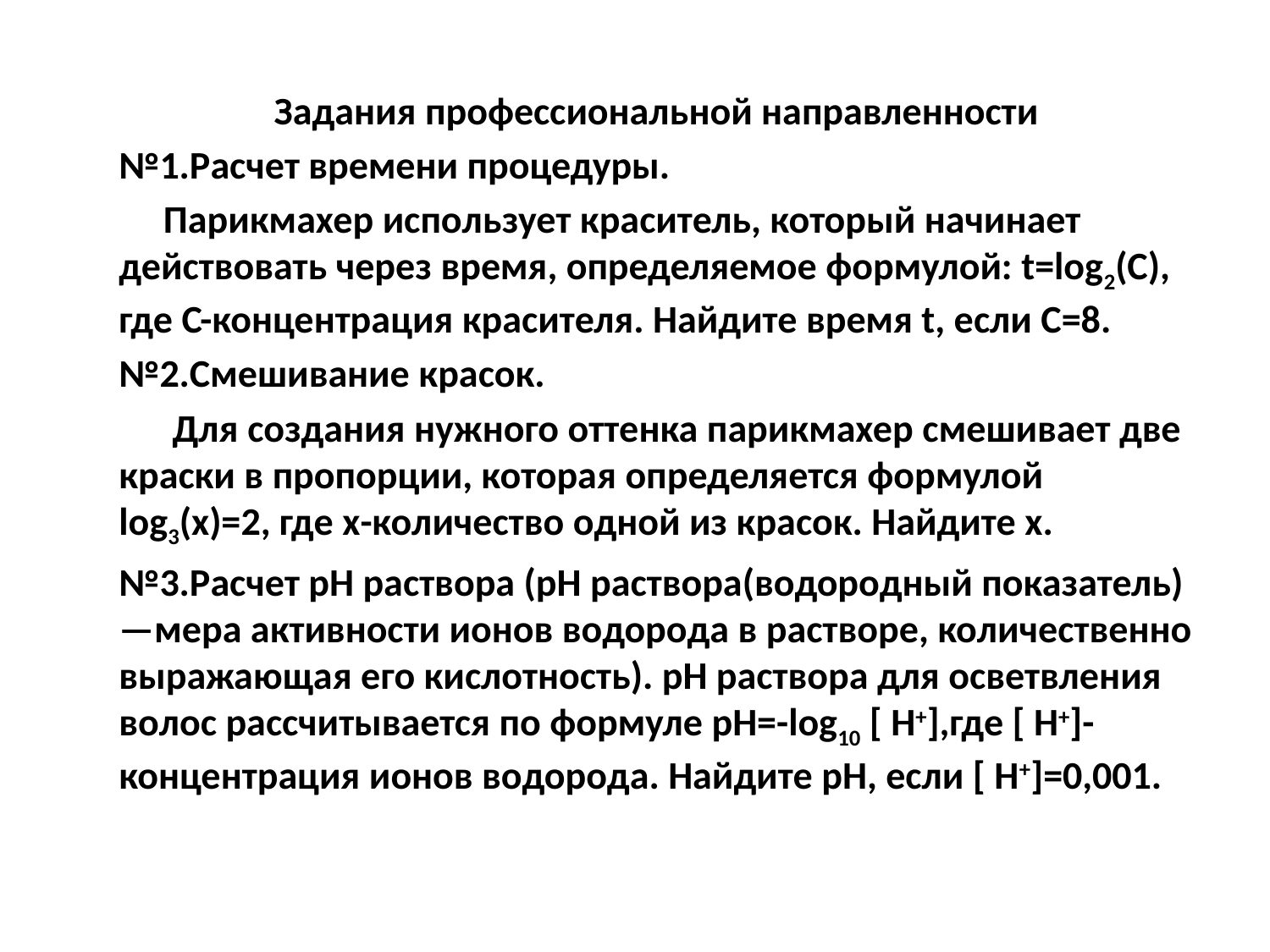

# Задания профессиональной направленности
№1.Расчет времени процедуры.
     Парикмахер использует краситель, который начинает действовать через время, определяемое формулой: t=log2(C), где С-концентрация красителя. Найдите время t, если С=8.
№2.Смешивание красок.
      Для создания нужного оттенка парикмахер смешивает две краски в пропорции, которая определяется формулой log3(х)=2, где х-количество одной из красок. Найдите х.
№3.Расчет рН раствора (pH раствора(водородный показатель) —мера активности ионов водорода в растворе, количественно выражающая его кислотность). рН раствора для осветвления волос рассчитывается по формуле рН=-log10 [ Н+],где [ Н+]-концентрация ионов водорода. Найдите рН, если [ Н+]=0,001.